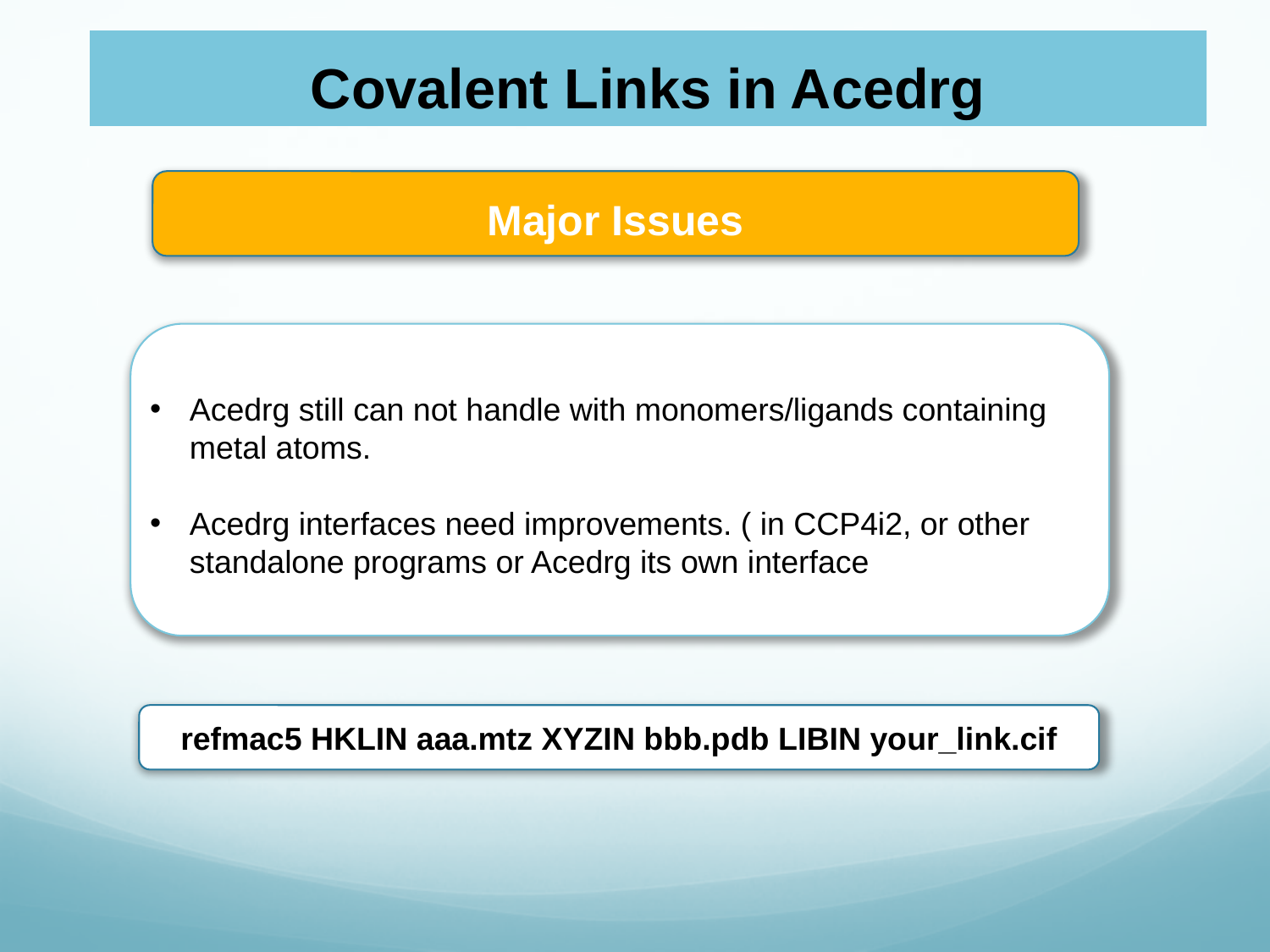

Covalent Links in Acedrg
Major Issues

Acedrg still can not handle with monomers/ligands containing metal atoms.

Acedrg interfaces need improvements. ( in CCP4i2, or other standalone programs or Acedrg its own interface
refmac5 HKLIN aaa.mtz XYZIN bbb.pdb LIBIN your_link.cif
We use small molecule structures in COD as the source for the values of bond lengths and angles.